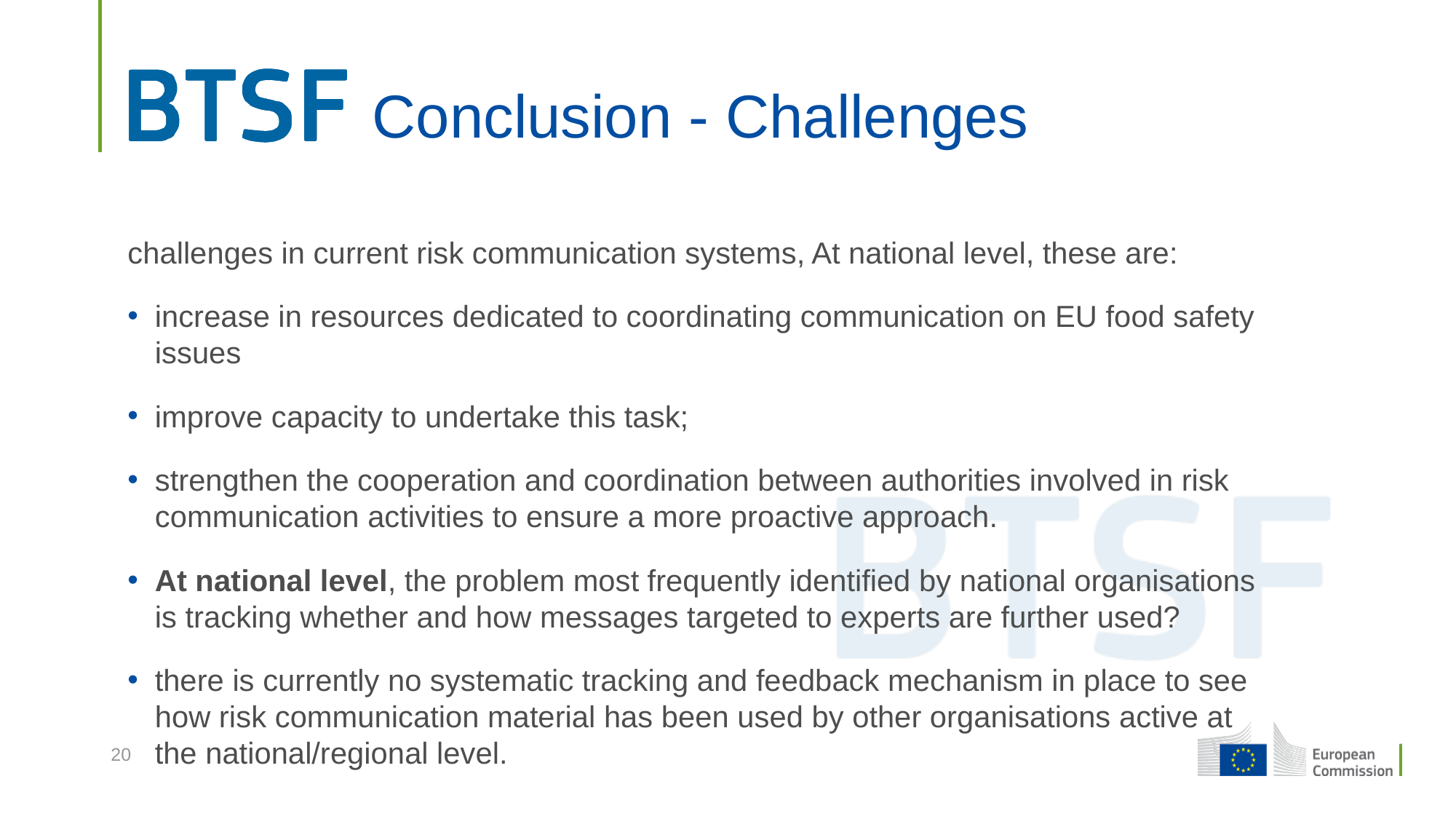

# Conclusion - Challenges
challenges in current risk communication systems, At national level, these are:
increase in resources dedicated to coordinating communication on EU food safety issues
improve capacity to undertake this task;
strengthen the cooperation and coordination between authorities involved in risk communication activities to ensure a more proactive approach.
At national level, the problem most frequently identified by national organisations is tracking whether and how messages targeted to experts are further used?
there is currently no systematic tracking and feedback mechanism in place to see how risk communication material has been used by other organisations active at the national/regional level.
20